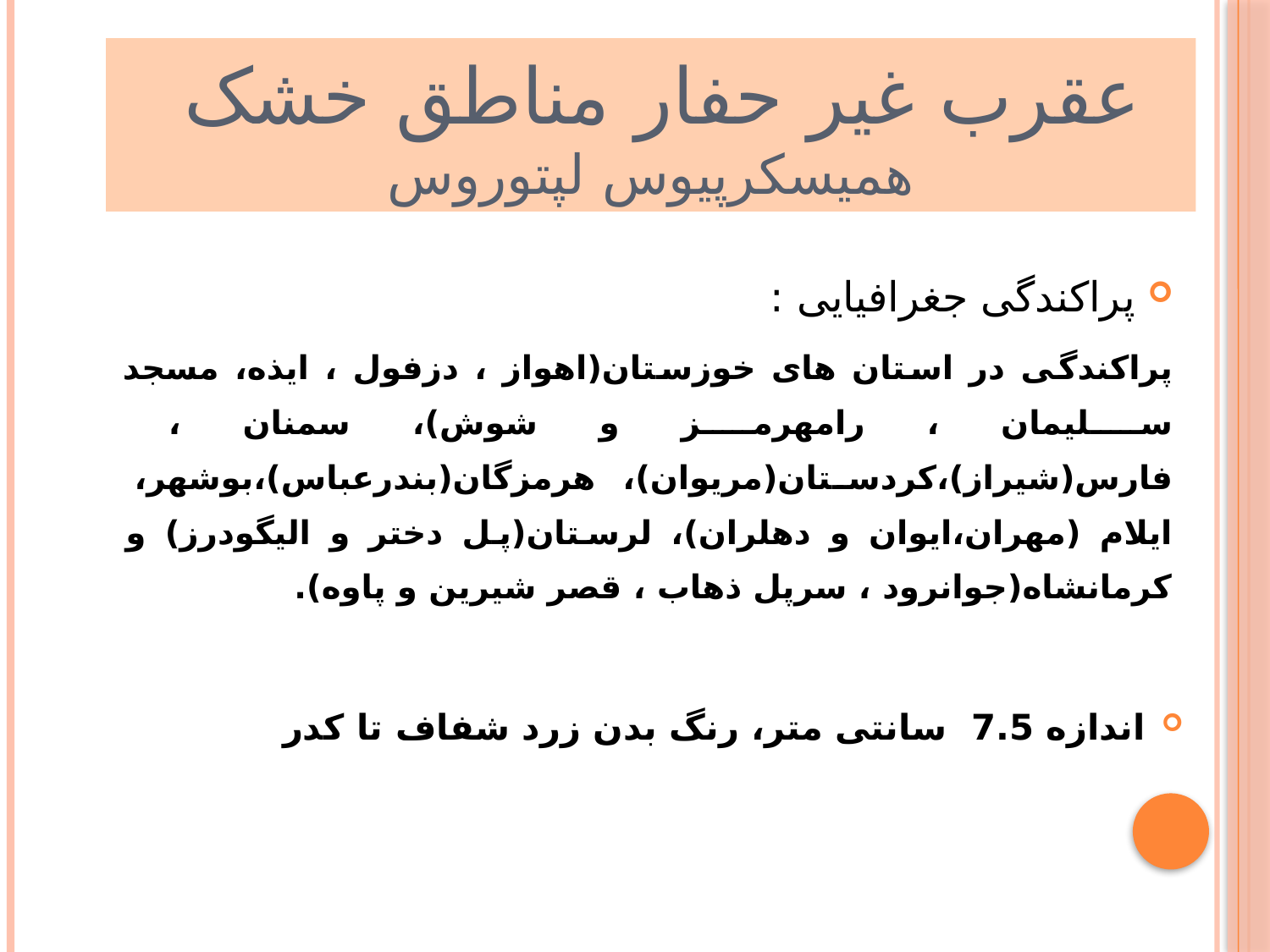

# عقرب غیر حفار مناطق خشک همیسکرپیوس لپتوروس
پراکندگی جغرافیایی :
پراکندگی در استان های خوزستان(اهواز ، دزفول ، ایذه، مسجد سلیمان ، رامهرمز و شوش)، سمنان ، فارس(شیراز)،کردستان(مریوان)، هرمزگان(بندرعباس)،بوشهر، ایلام (مهران،ایوان و دهلران)، لرستان(پل دختر و الیگودرز) و کرمانشاه(جوانرود ، سرپل ذهاب ، قصر شیرین و پاوه).
اندازه 7.5  سانتی متر، رنگ بدن زرد شفاف تا کدر